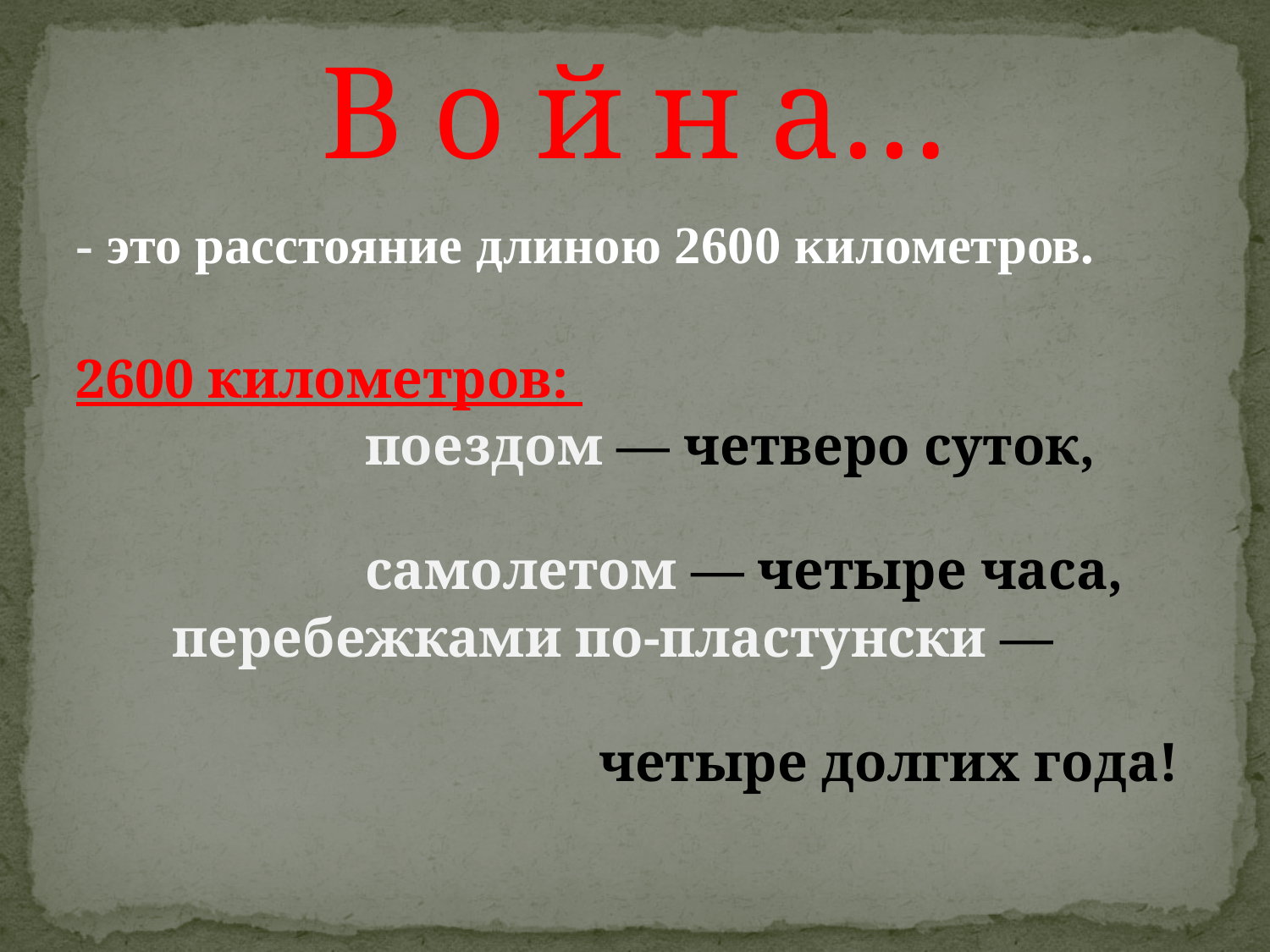

# В о й н а…
- это расстояние длиною 2600 километров.

2600 километров:
                     поездом — четверо суток,
                     самолетом — четыре часа,
       перебежками по-пластунски —
                                      четыре долгих года!